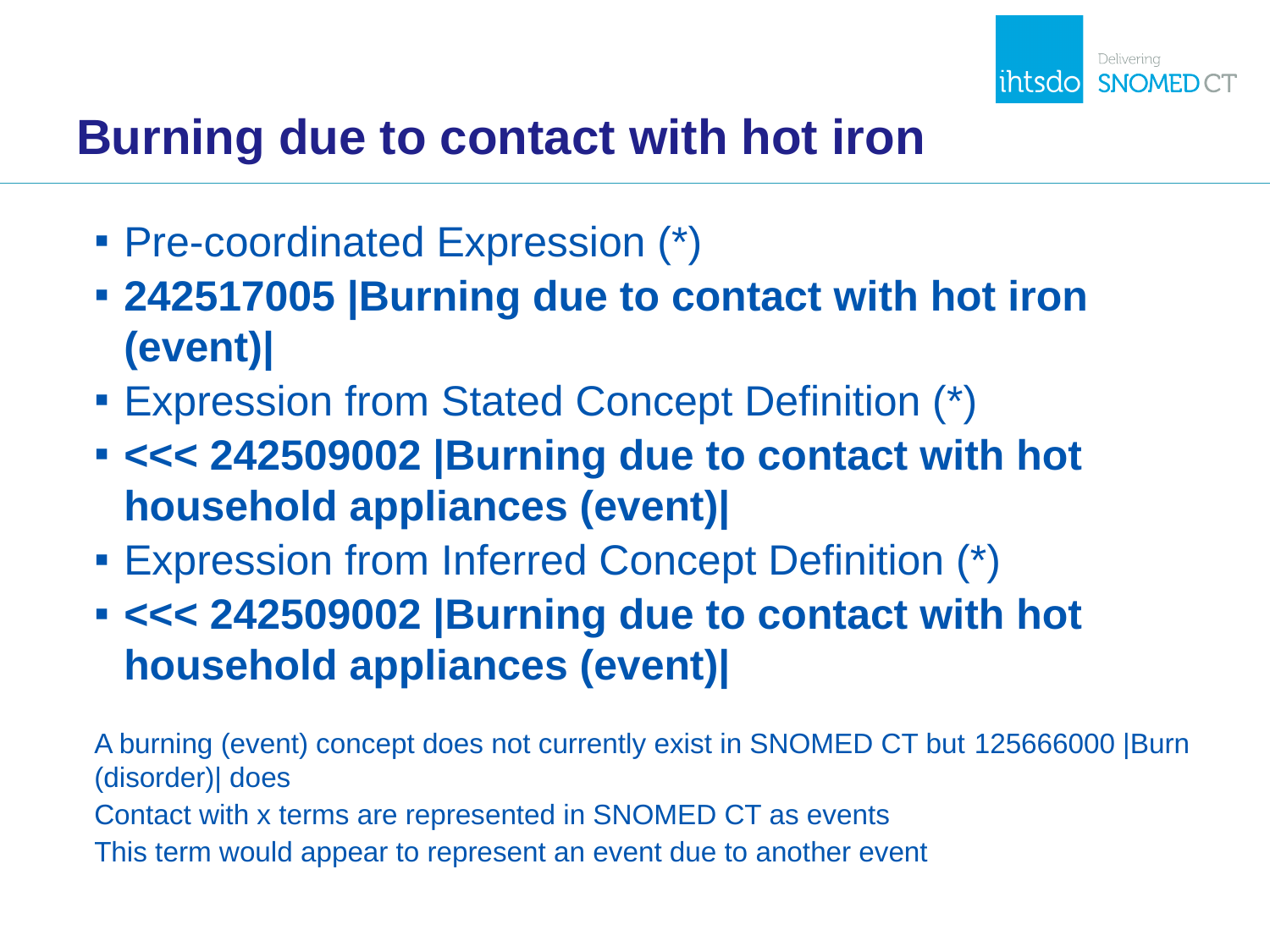

# Burning due to contact with hot iron
Pre-coordinated Expression (*)
242517005 |Burning due to contact with hot iron (event)|
Expression from Stated Concept Definition (*)
<<< 242509002 |Burning due to contact with hot household appliances (event)|
Expression from Inferred Concept Definition (*)
<<< 242509002 |Burning due to contact with hot household appliances (event)|

A burning (event) concept does not currently exist in SNOMED CT but 125666000 |Burn (disorder)| does
Contact with x terms are represented in SNOMED CT as events
This term would appear to represent an event due to another event